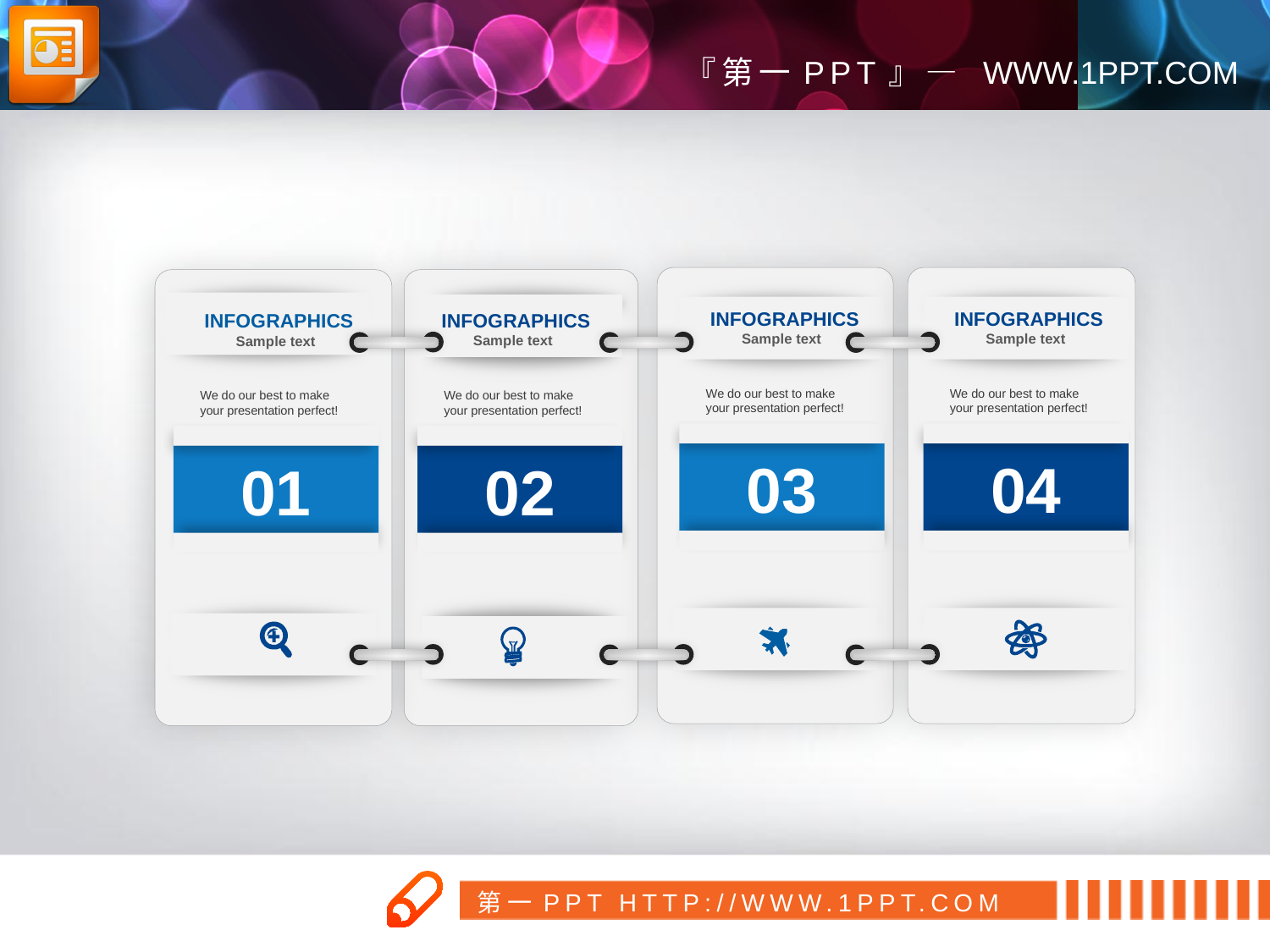

We do our best to make your presentation perfect!

01

INFOGRAPHICS
Sample text

We do our best to make your presentation perfect!

02

INFOGRAPHICS
Sample text

We do our best to make your presentation perfect!

03

INFOGRAPHICS
Sample text

INFOGRAPHICS
Sample text
We do our best to make your presentation perfect!

04